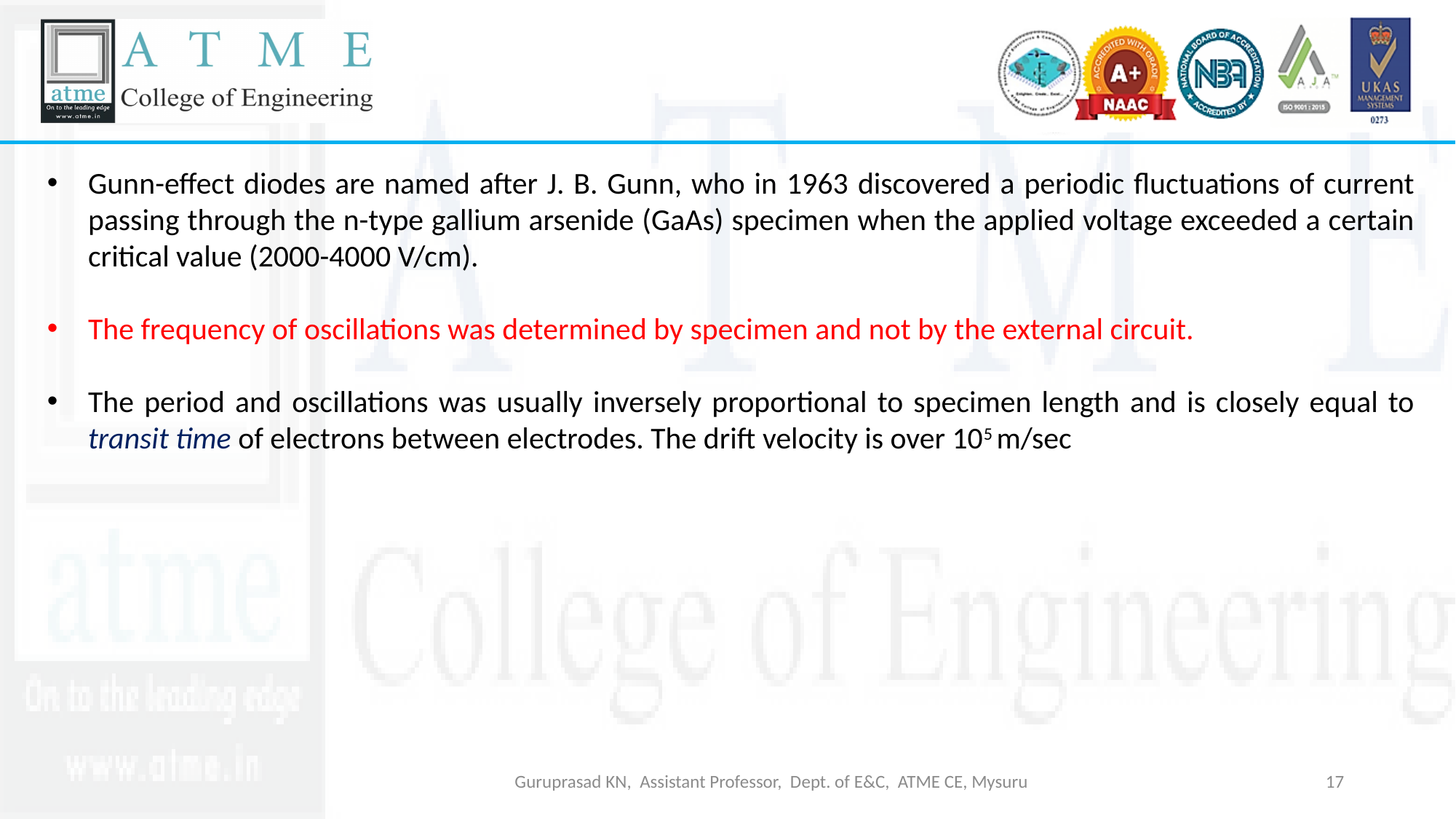

Gunn-effect diodes are named after J. B. Gunn, who in 1963 discovered a periodic fluctuations of current passing through the n-type gallium arsenide (GaAs) specimen when the applied voltage exceeded a certain critical value (2000-4000 V/cm).

The frequency of oscillations was determined by specimen and not by the external circuit.

The period and oscillations was usually inversely proportional to specimen length and is closely equal to transit time of electrons between electrodes. The drift velocity is over 105 m/sec
Guruprasad KN,  Assistant Professor,  Dept. of E&C,  ATME CE, Mysuru
17